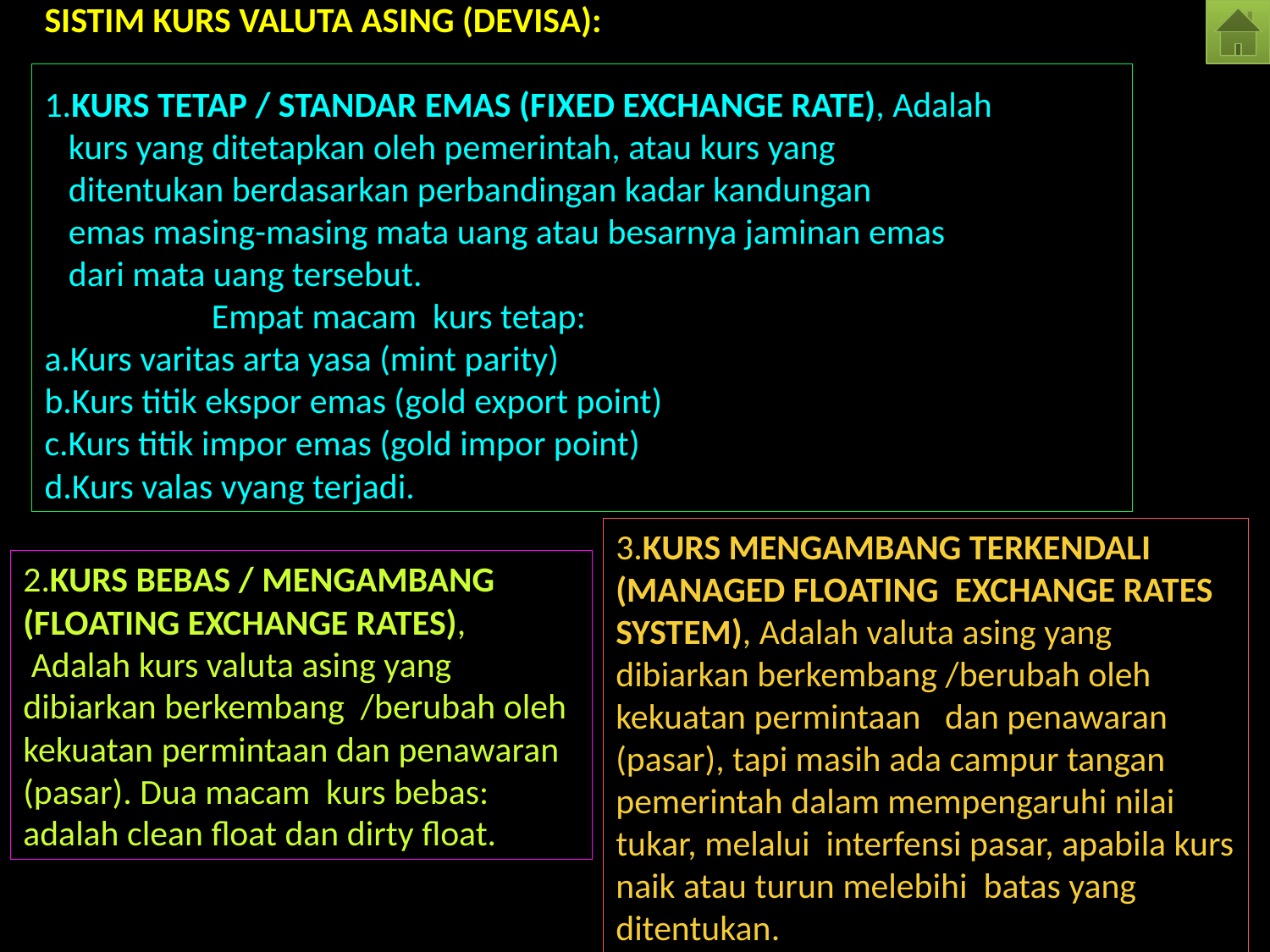

SISTIM KURS VALUTA ASING (DEVISA):
 
1.KURS TETAP / STANDAR EMAS (FIXED EXCHANGE RATE), Adalah
   kurs yang ditetapkan oleh pemerintah, atau kurs yang
   ditentukan berdasarkan perbandingan kadar kandungan
   emas masing-masing mata uang atau besarnya jaminan emas
   dari mata uang tersebut.
	     Empat macam  kurs tetap:
a.Kurs varitas arta yasa (mint parity)
b.Kurs titik ekspor emas (gold export point)
c.Kurs titik impor emas (gold impor point)
d.Kurs valas vyang terjadi.
3.KURS MENGAMBANG TERKENDALI (MANAGED FLOATING  EXCHANGE RATES SYSTEM), Adalah valuta asing yang dibiarkan berkembang /berubah oleh kekuatan permintaan   dan penawaran (pasar), tapi masih ada campur tangan  pemerintah dalam mempengaruhi nilai tukar, melalui  interfensi pasar, apabila kurs naik atau turun melebihi  batas yang ditentukan.
2.KURS BEBAS / MENGAMBANG (FLOATING EXCHANGE RATES),
 Adalah kurs valuta asing yang dibiarkan berkembang  /berubah oleh kekuatan permintaan dan penawaran (pasar). Dua macam  kurs bebas: adalah clean float dan dirty float.